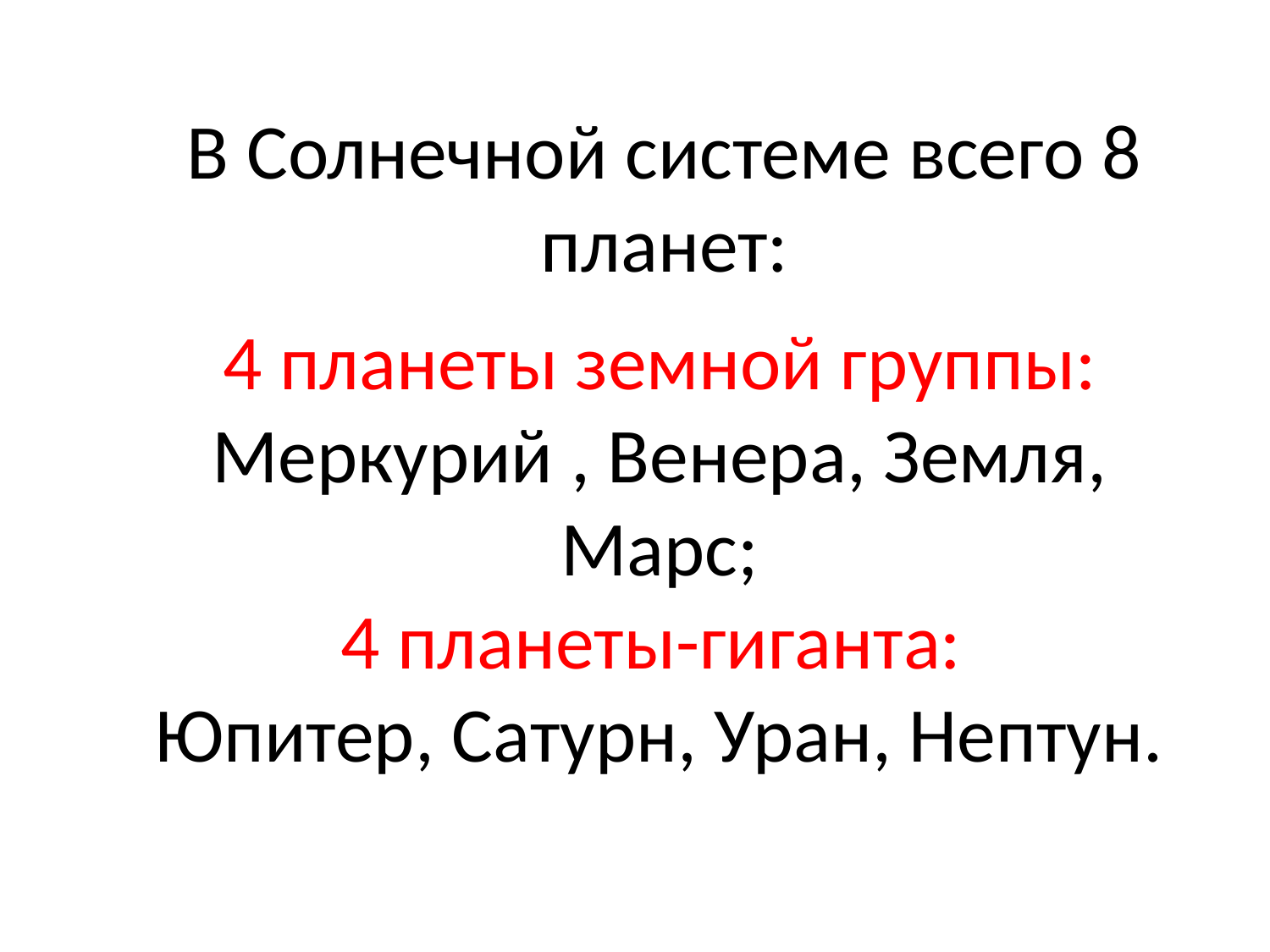

# В Солнечной системе всего 8 планет:

4 планеты земной группы: Меркурий , Венера, Земля, Марс;
4 планеты-гиганта:
Юпитер, Сатурн, Уран, Нептун.